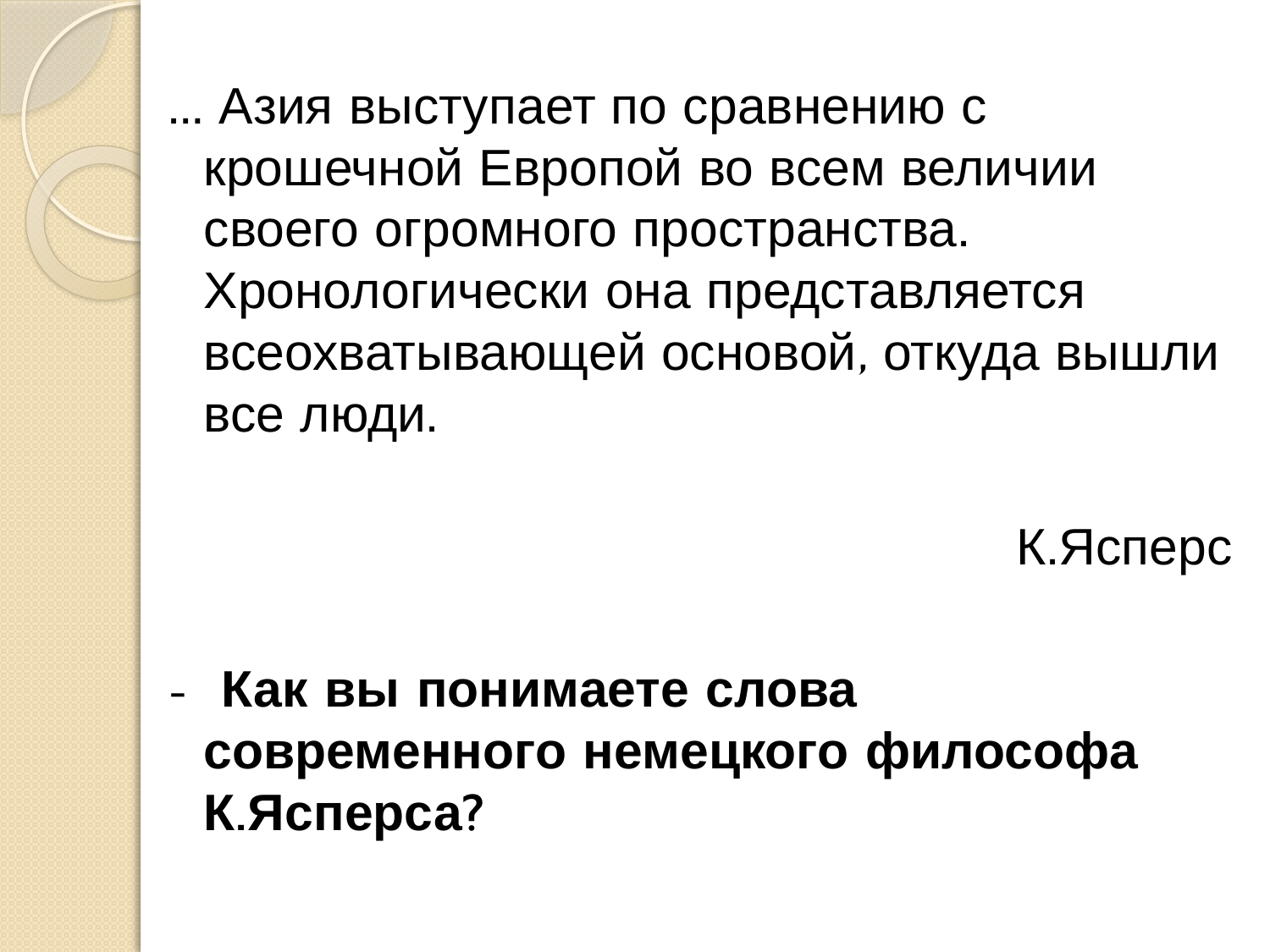

… Азия выступает по сравнению с крошечной Европой во всем величии своего огромного пространства. Хронологически она представляется всеохватывающей основой, откуда вышли все люди.
                                                                                                      К.Ясперс

-  Как вы понимаете слова современного немецкого философа К.Ясперса?